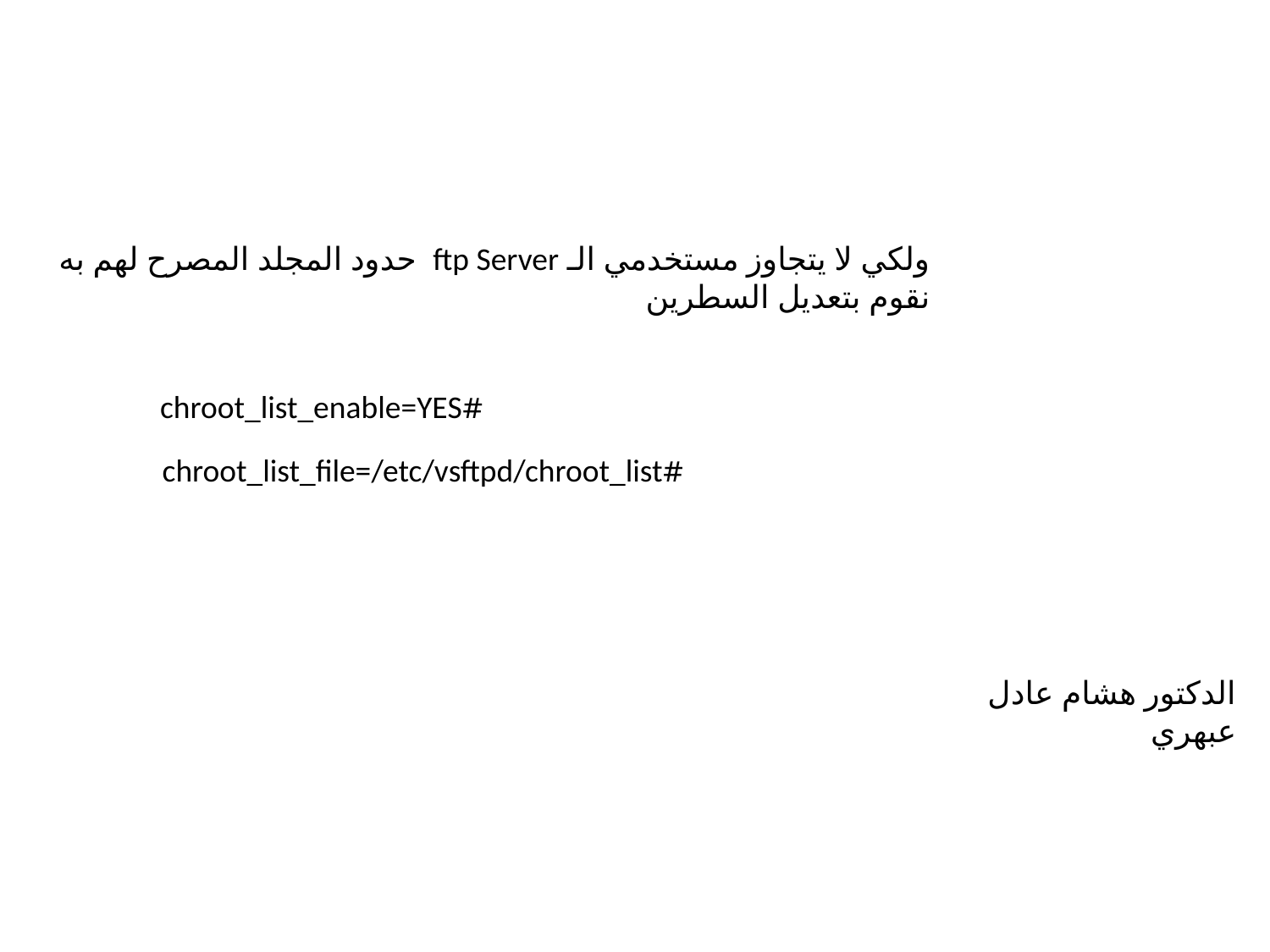

ولكي لا يتجاوز مستخدمي الـ ftp Server  حدود المجلد المصرح لهم به
نقوم بتعديل السطرين
#chroot_list_enable=YES
#chroot_list_file=/etc/vsftpd/chroot_list
الدكتور هشام عادل عبهري